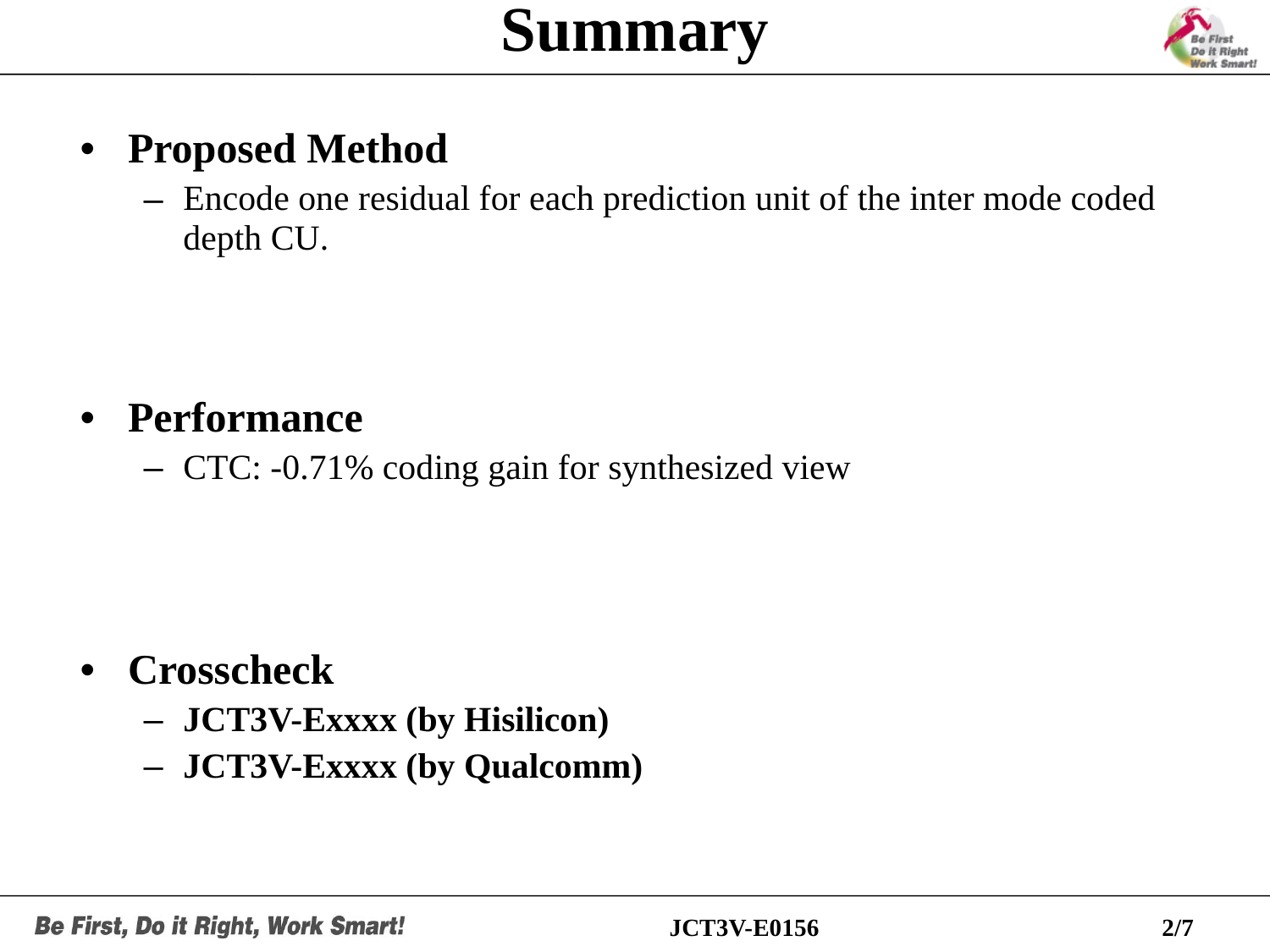

# Summary
Proposed Method
Encode one residual for each prediction unit of the inter mode coded depth CU.

Performance
CTC: -0.71% coding gain for synthesized view

Crosscheck
JCT3V-Exxxx (by Hisilicon)
JCT3V-Exxxx (by Qualcomm)

JCT3V-E0156
2/7